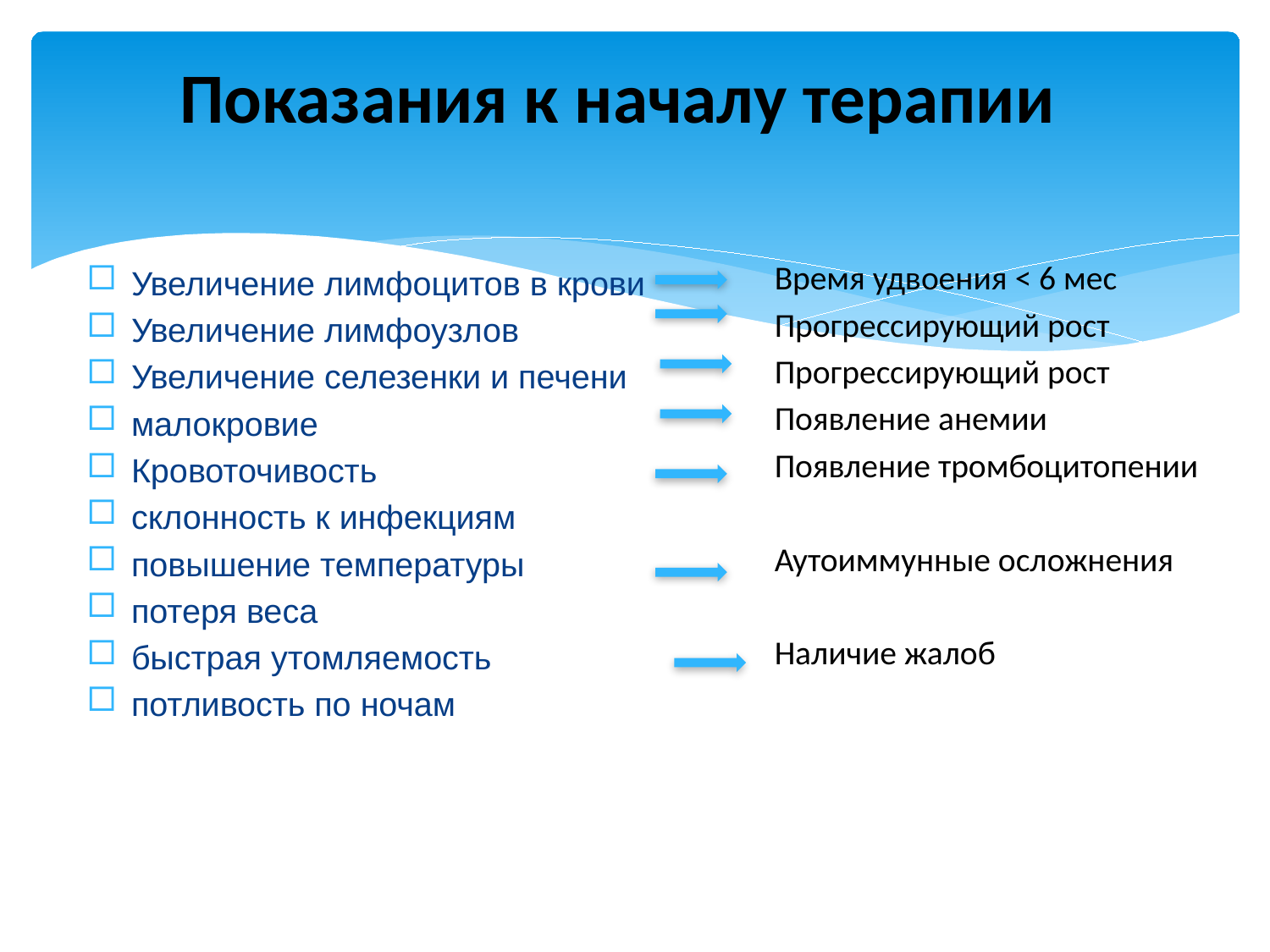

Показания к началу терапии
Время удвоения < 6 мес
Прогрессирующий рост
Прогрессирующий рост
Появление анемии
Появление тромбоцитопении

Аутоиммунные осложнения

Наличие жалоб

Увеличение лимфоцитов в крови
Увеличение лимфоузлов
Увеличение селезенки и печени
малокровие
Кровоточивость
склонность к инфекциям
повышение температуры
потеря веса
быстрая утомляемость
потливость по ночам